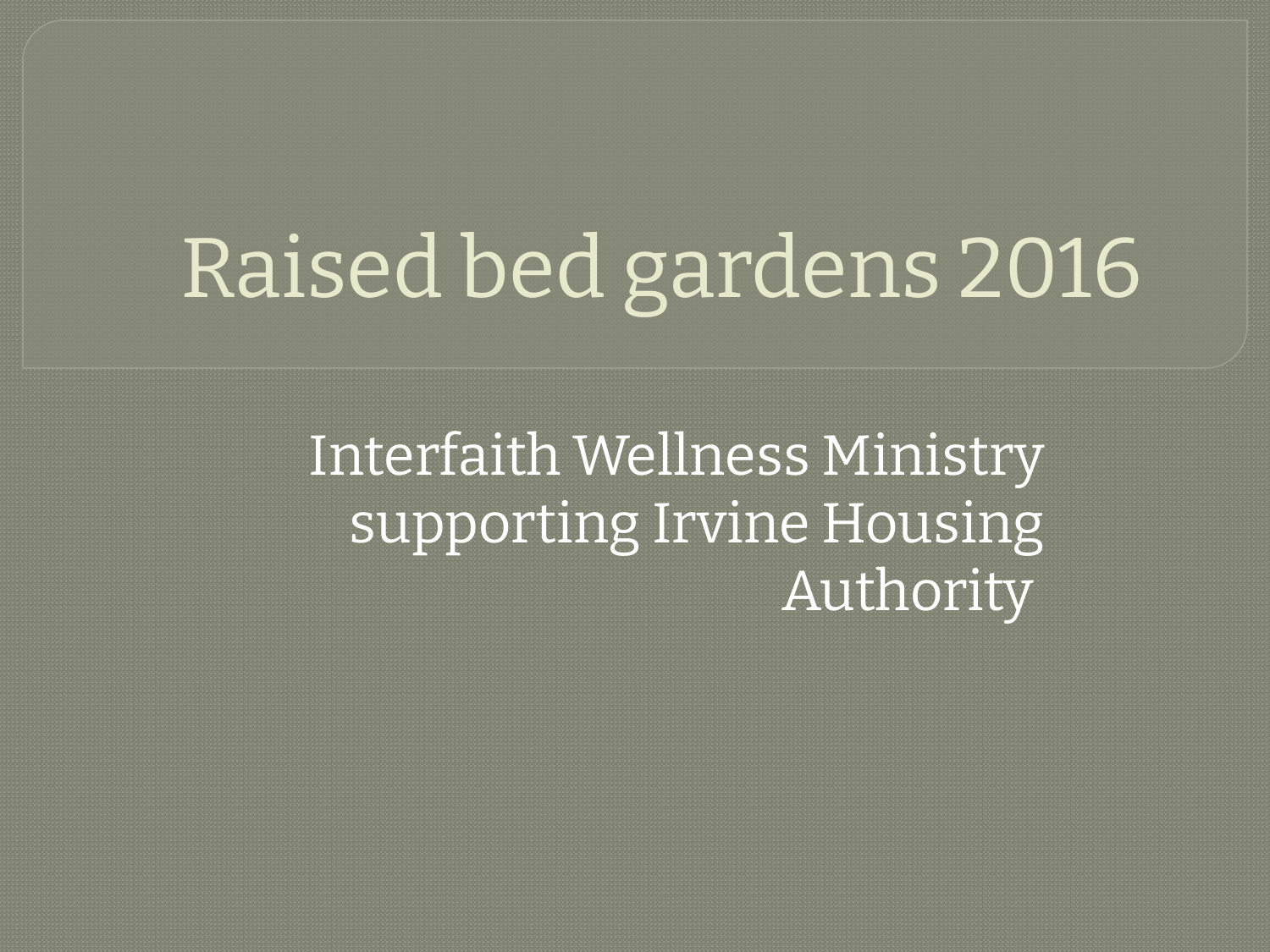

# Raised bed gardens 2016
Interfaith Wellness Ministry supporting Irvine Housing Authority